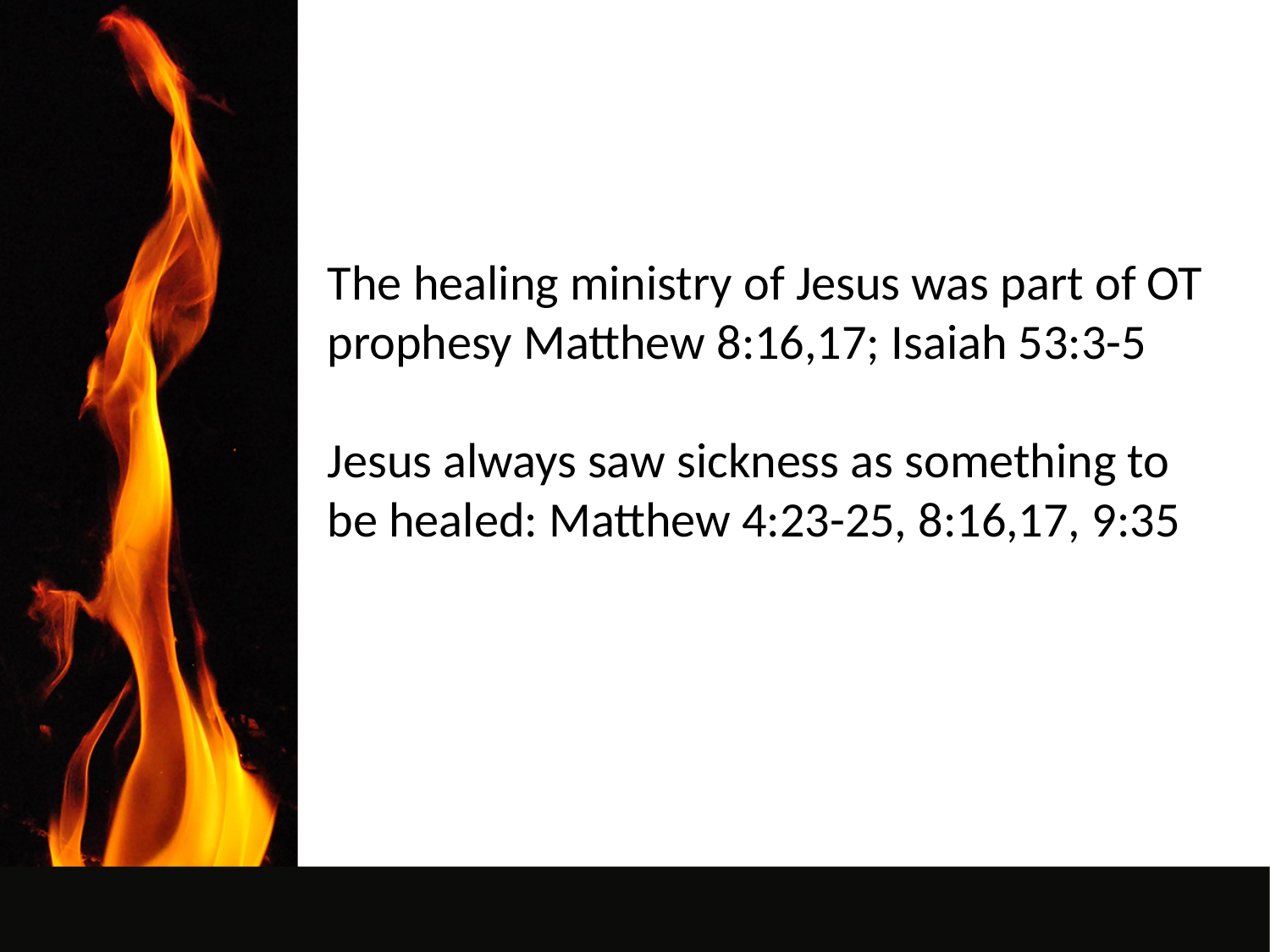

The healing ministry of Jesus was part of OT prophesy Matthew 8:16,17; Isaiah 53:3-5
Jesus always saw sickness as something to be healed: Matthew 4:23-25, 8:16,17, 9:35